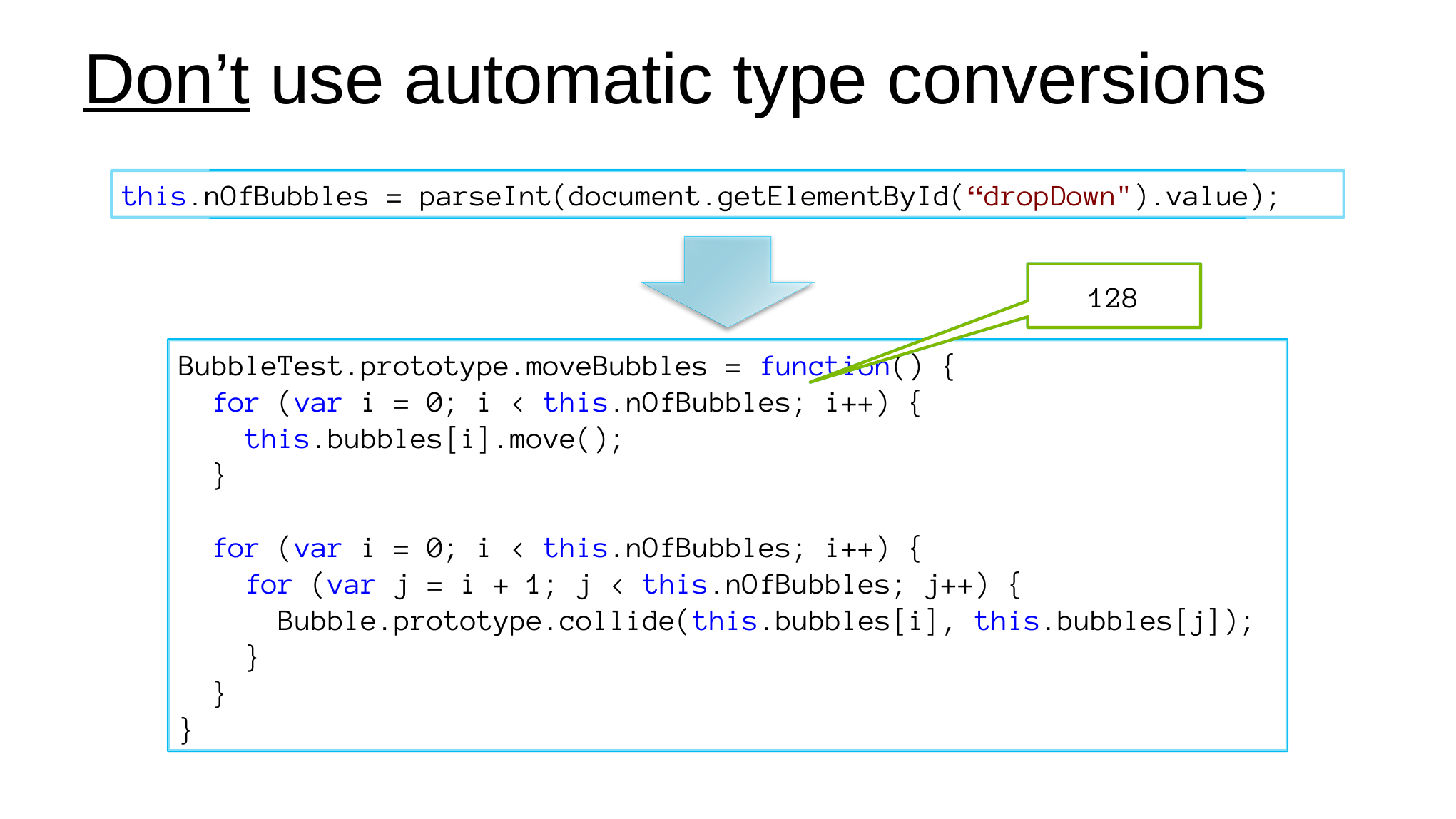

# Don’t use automatic type conversions
this.nOfBubbles = parseInt(document.getElementById(“dropDown").value);
this.nOfBubbles = document.getElementById(“dropDown").value;

“128”
128
BubbleTest.prototype.moveBubbles = function() {
  for (var i = 0; i < this.nOfBubbles; i++) {
    this.bubbles[i].move();
  }

  for (var i = 0; i < this.nOfBubbles; i++) {
    for (var j = i + 1; j < this.nOfBubbles; j++) {
      Bubble.prototype.collide(this.bubbles[i], this.bubbles[j]);
    }
  }
}
BubbleTest.prototype.moveBubbles = function() {
  for (var i = 0; i < this.nOfBubbles; i++) {
    this.bubbles[i].move();
  }

  for (var i = 0; i < this.nOfBubbles; i++) {
    for (var j = i + 1; j < this.nOfBubbles; j++) {
      Bubble.prototype.collide(this.bubbles[i], this.bubbles[j]);
    }
  }
}